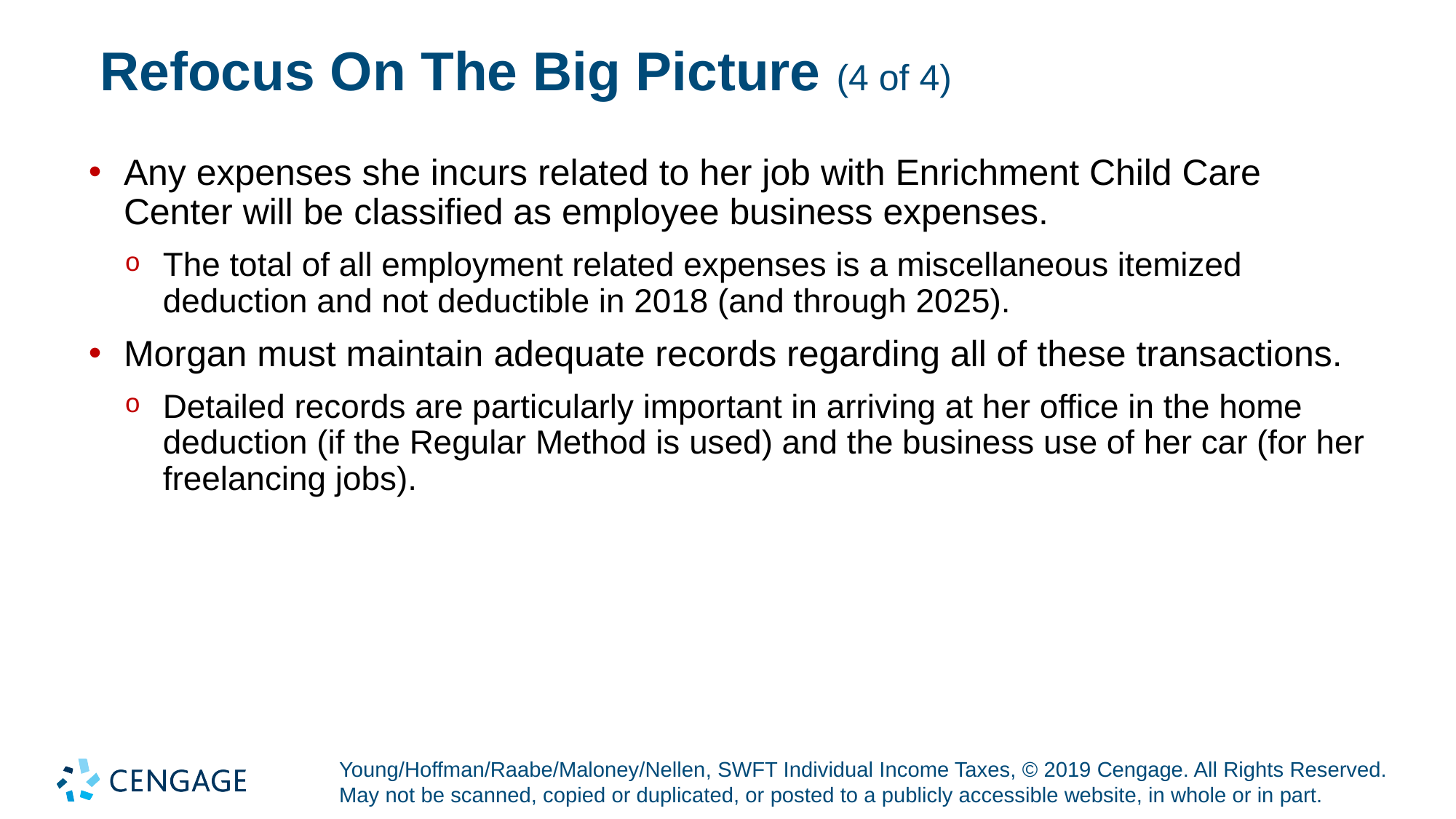

# Refocus On The Big Picture (4 of 4)
Any expenses she incurs related to her job with Enrichment Child Care Center will be classified as employee business expenses.
The total of all employment related expenses is a miscellaneous itemized deduction and not deductible in 2018 (and through 2025).
Morgan must maintain adequate records regarding all of these transactions.
Detailed records are particularly important in arriving at her office in the home deduction (if the Regular Method is used) and the business use of her car (for her freelancing jobs).